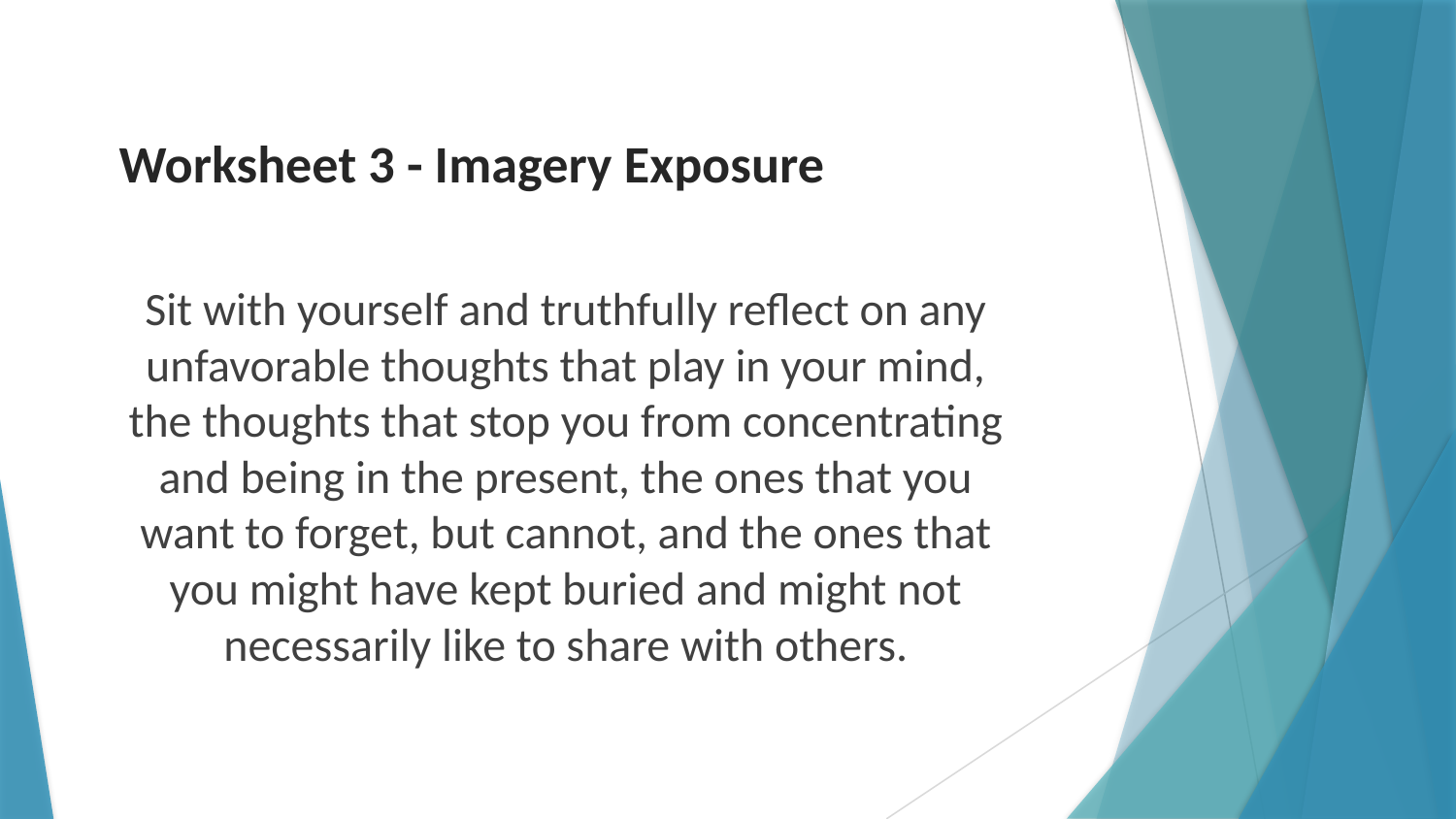

# Worksheet 3 - Imagery Exposure
Sit with yourself and truthfully reflect on any unfavorable thoughts that play in your mind, the thoughts that stop you from concentrating and being in the present, the ones that you want to forget, but cannot, and the ones that you might have kept buried and might not necessarily like to share with others.